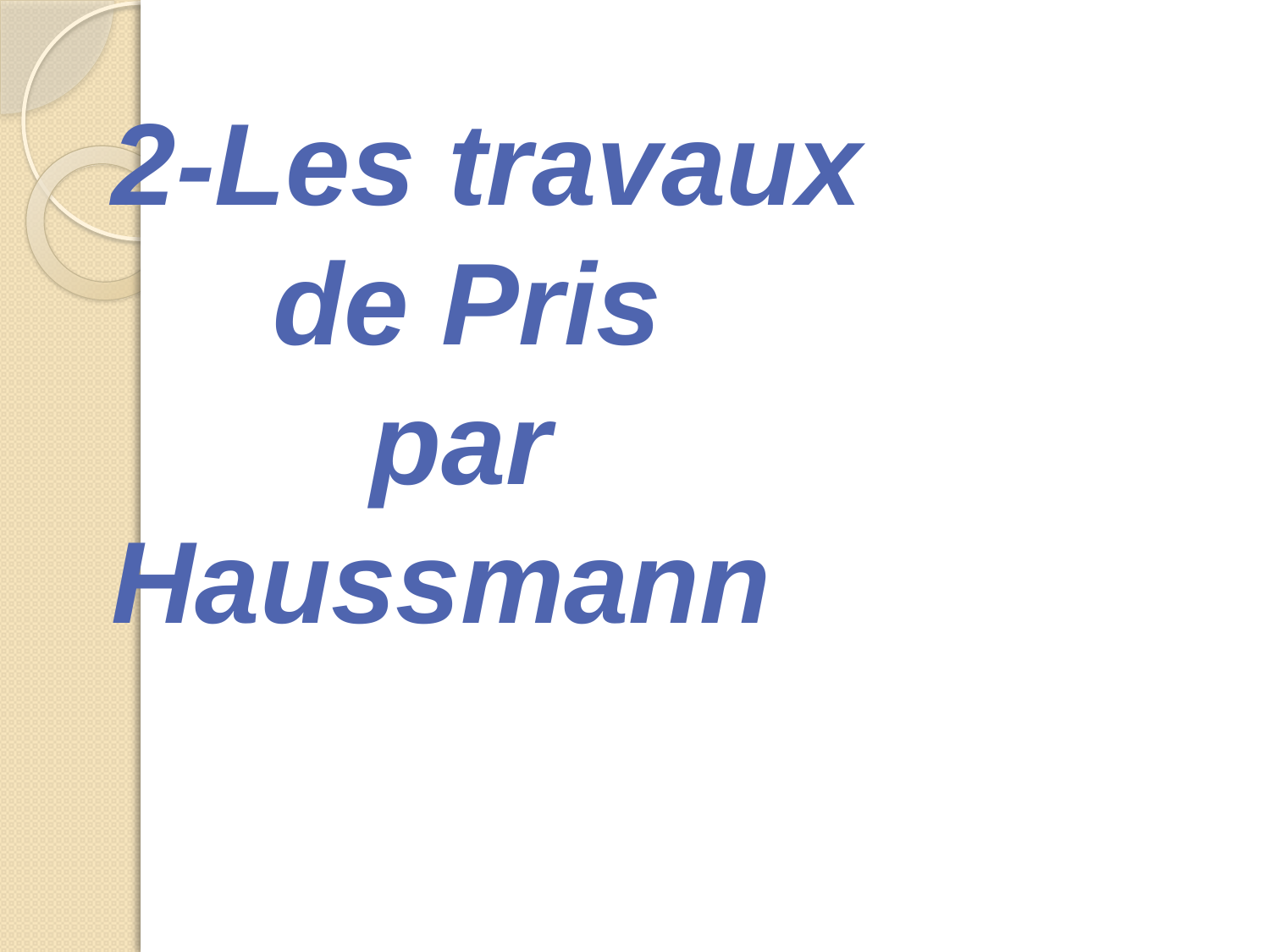

# 2-Les travaux de Pris par Haussmann